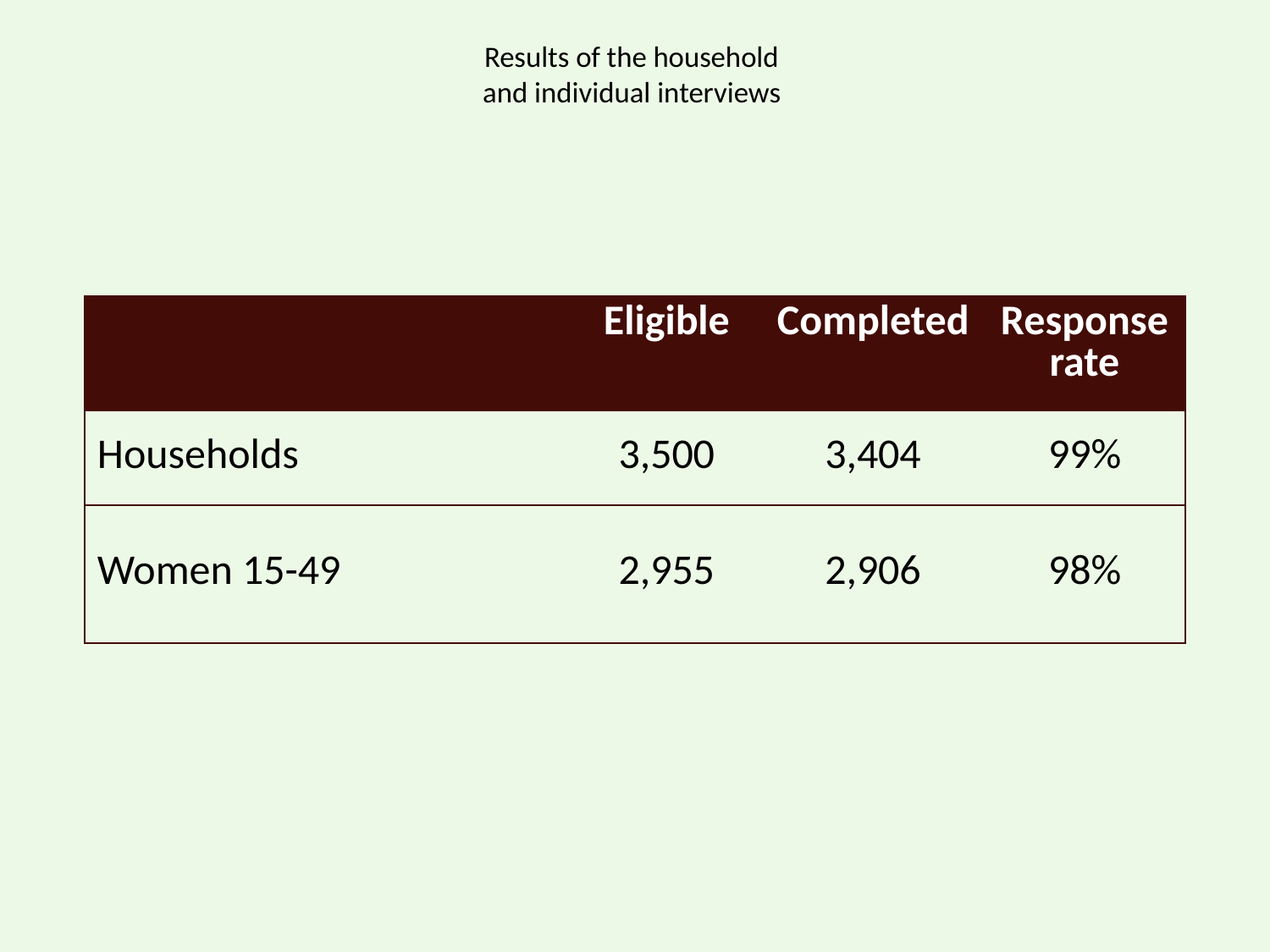

# Results of the household and individual interviews
|  | Eligible | Completed | Response rate |
| --- | --- | --- | --- |
| Households | 3,500 | 3,404 | 99% |
| Women 15-49 | 2,955 | 2,906 | 98% |